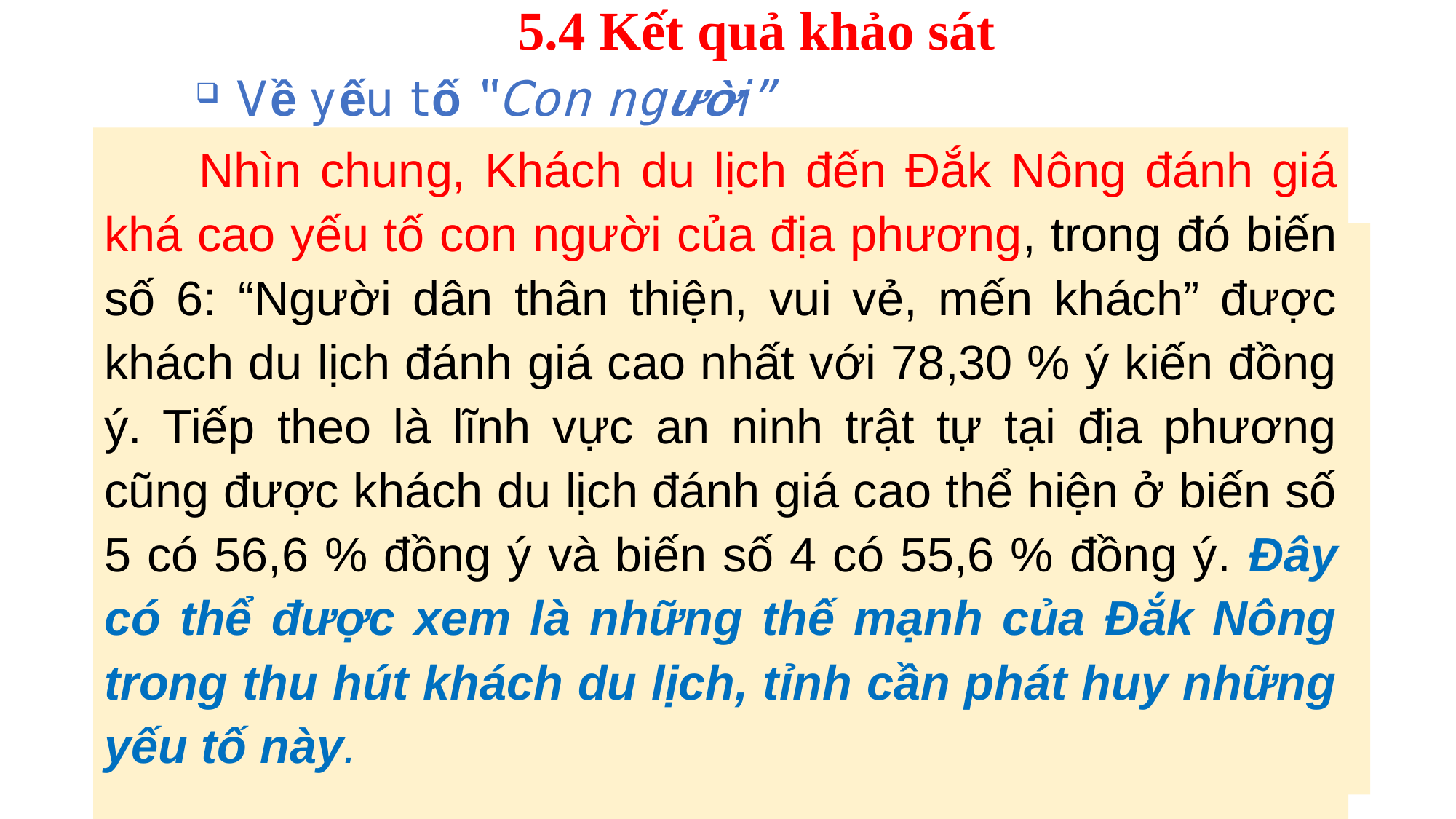

# 5.4 Kết quả khảo sát
 Về yếu tố “Con người”

     Nhìn chung, Khách du lịch đến Đắk Nông đánh giá khá cao yếu tố con người của địa phương, trong đó biến số 6: “Người dân thân thiện, vui vẻ, mến khách” được khách du lịch đánh giá cao nhất với 78,30 % ý kiến đồng ý. Tiếp theo là lĩnh vực an ninh trật tự tại địa phương cũng được khách du lịch đánh giá cao thể hiện ở biến số 5 có 56,6 % đồng ý và biến số 4 có 55,6 % đồng ý. Đây có thể được xem là những thế mạnh của Đắk Nông trong thu hút khách du lịch, tỉnh cần phát huy những yếu tố này.

%